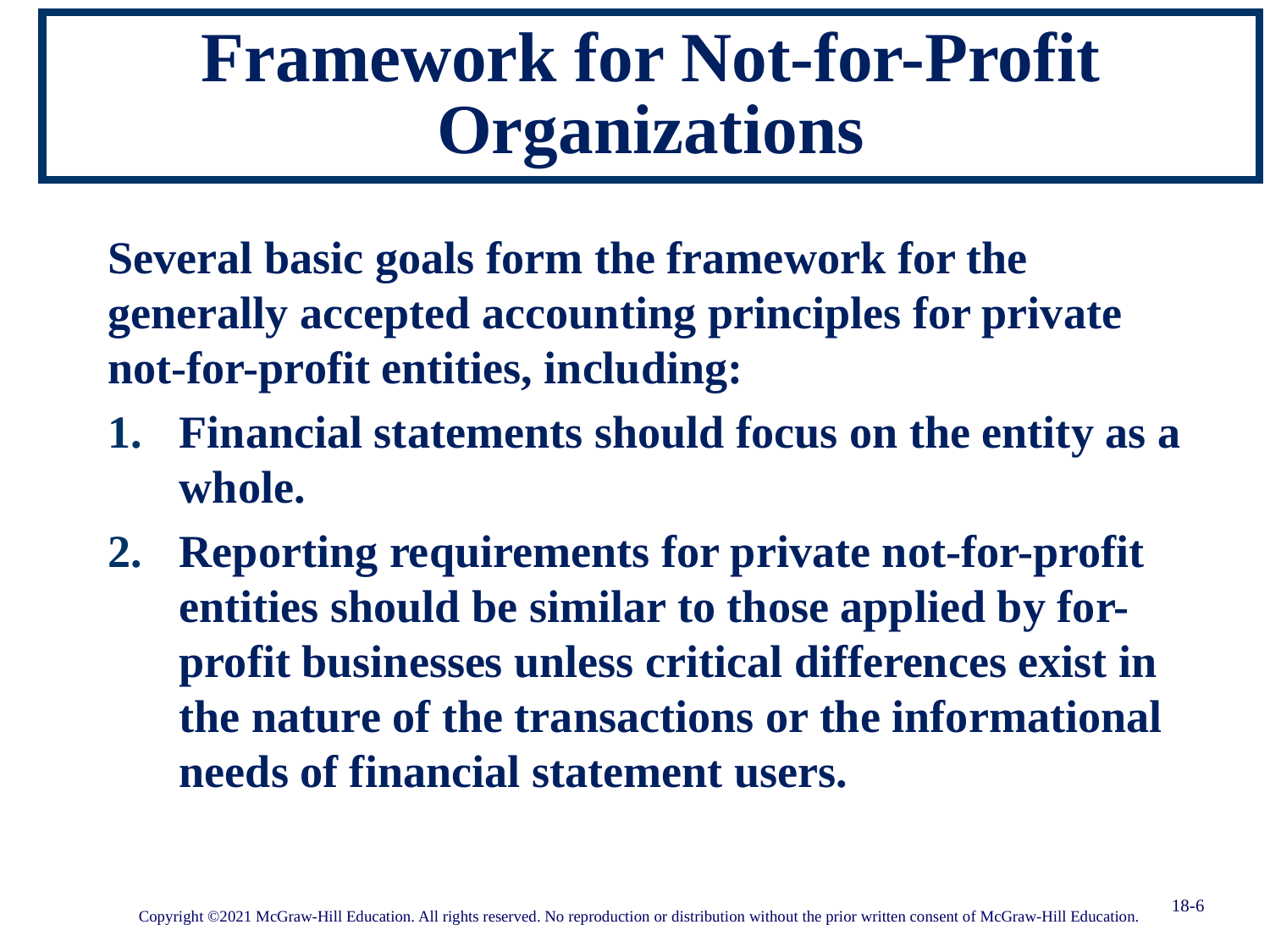

# Framework for Not-for-Profit Organizations
Several basic goals form the framework for the generally accepted accounting principles for private not-for-profit entities, including:
Financial statements should focus on the entity as a whole.
Reporting requirements for private not-for-profit entities should be similar to those applied by for-profit businesses unless critical differences exist in the nature of the transactions or the informational needs of financial statement users.
18-6
Copyright ©2021 McGraw-Hill Education. All rights reserved. No reproduction or distribution without the prior written consent of McGraw-Hill Education.